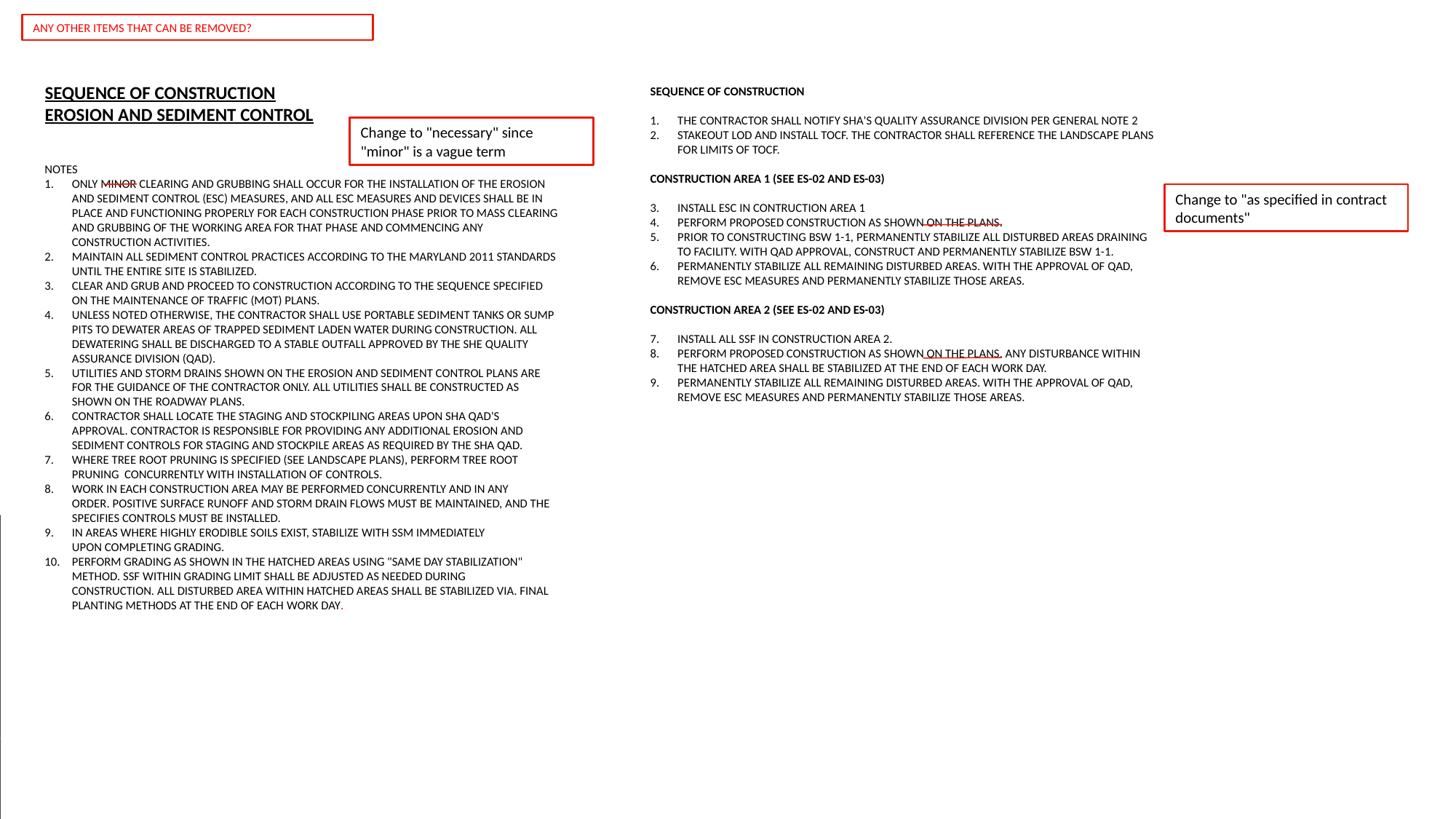

ANY OTHER ITEMS THAT CAN BE REMOVED?
SEQUENCE OF CONSTRUCTION
EROSION AND SEDIMENT CONTROL
SEQUENCE OF CONSTRUCTION

THE CONTRACTOR SHALL NOTIFY SHA'S QUALITY ASSURANCE DIVISION PER GENERAL NOTE 2
STAKEOUT LOD AND INSTALL TOCF. THE CONTRACTOR SHALL REFERENCE THE LANDSCAPE PLANS FOR LIMITS OF TOCF.

CONSTRUCTION AREA 1 (SEE ES-02 AND ES-03)

INSTALL ESC IN CONTRUCTION AREA 1
PERFORM PROPOSED CONSTRUCTION AS SHOWN ON THE PLANS.
PRIOR TO CONSTRUCTING BSW 1-1, PERMANENTLY STABILIZE ALL DISTURBED AREAS DRAINING TO FACILITY. WITH QAD APPROVAL, CONSTRUCT AND PERMANENTLY STABILIZE BSW 1-1.
PERMANENTLY STABILIZE ALL REMAINING DISTURBED AREAS. WITH THE APPROVAL OF QAD, REMOVE ESC MEASURES AND PERMANENTLY STABILIZE THOSE AREAS.

CONSTRUCTION AREA 2 (SEE ES-02 AND ES-03)

INSTALL ALL SSF IN CONSTRUCTION AREA 2.
PERFORM PROPOSED CONSTRUCTION AS SHOWN ON THE PLANS. ANY DISTURBANCE WITHIN THE HATCHED AREA SHALL BE STABILIZED AT THE END OF EACH WORK DAY.
PERMANENTLY STABILIZE ALL REMAINING DISTURBED AREAS. WITH THE APPROVAL OF QAD, REMOVE ESC MEASURES AND PERMANENTLY STABILIZE THOSE AREAS.

Change to "necessary" since "minor" is a vague term
NOTES
ONLY MINOR CLEARING AND GRUBBING SHALL OCCUR FOR THE INSTALLATION OF THE EROSION AND SEDIMENT CONTROL (ESC) MEASURES, AND ALL ESC MEASURES AND DEVICES SHALL BE IN PLACE AND FUNCTIONING PROPERLY FOR EACH CONSTRUCTION PHASE PRIOR TO MASS CLEARING AND GRUBBING OF THE WORKING AREA FOR THAT PHASE AND COMMENCING ANY CONSTRUCTION ACTIVITIES.
MAINTAIN ALL SEDIMENT CONTROL PRACTICES ACCORDING TO THE MARYLAND 2011 STANDARDS UNTIL THE ENTIRE SITE IS STABILIZED.
CLEAR AND GRUB AND PROCEED TO CONSTRUCTION ACCORDING TO THE SEQUENCE SPECIFIED ON THE MAINTENANCE OF TRAFFIC (MOT) PLANS.
UNLESS NOTED OTHERWISE, THE CONTRACTOR SHALL USE PORTABLE SEDIMENT TANKS OR SUMP PITS TO DEWATER AREAS OF TRAPPED SEDIMENT LADEN WATER DURING CONSTRUCTION. ALL DEWATERING SHALL BE DISCHARGED TO A STABLE OUTFALL APPROVED BY THE SHE QUALITY ASSURANCE DIVISION (QAD).
UTILITIES AND STORM DRAINS SHOWN ON THE EROSION AND SEDIMENT CONTROL PLANS ARE FOR THE GUIDANCE OF THE CONTRACTOR ONLY. ALL UTILITIES SHALL BE CONSTRUCTED AS SHOWN ON THE ROADWAY PLANS.
CONTRACTOR SHALL LOCATE THE STAGING AND STOCKPILING AREAS UPON SHA QAD'S APPROVAL. CONTRACTOR IS RESPONSIBLE FOR PROVIDING ANY ADDITIONAL EROSION AND SEDIMENT CONTROLS FOR STAGING AND STOCKPILE AREAS AS REQUIRED BY THE SHA QAD.
WHERE TREE ROOT PRUNING IS SPECIFIED (SEE LANDSCAPE PLANS), PERFORM TREE ROOT PRUNING  CONCURRENTLY WITH INSTALLATION OF CONTROLS.
WORK IN EACH CONSTRUCTION AREA MAY BE PERFORMED CONCURRENTLY AND IN ANY ORDER. POSITIVE SURFACE RUNOFF AND STORM DRAIN FLOWS MUST BE MAINTAINED, AND THE SPECIFIES CONTROLS MUST BE INSTALLED.
IN AREAS WHERE HIGHLY ERODIBLE SOILS EXIST, STABILIZE WITH SSM IMMEDIATELY UPON COMPLETING GRADING.
PERFORM GRADING AS SHOWN IN THE HATCHED AREAS USING "SAME DAY STABILIZATION"  METHOD. SSF WITHIN GRADING LIMIT SHALL BE ADJUSTED AS NEEDED DURING CONSTRUCTION. ALL DISTURBED AREA WITHIN HATCHED AREAS SHALL BE STABILIZED VIA. FINAL PLANTING METHODS AT THE END OF EACH WORK DAY.
Change to "as specified in contract documents"